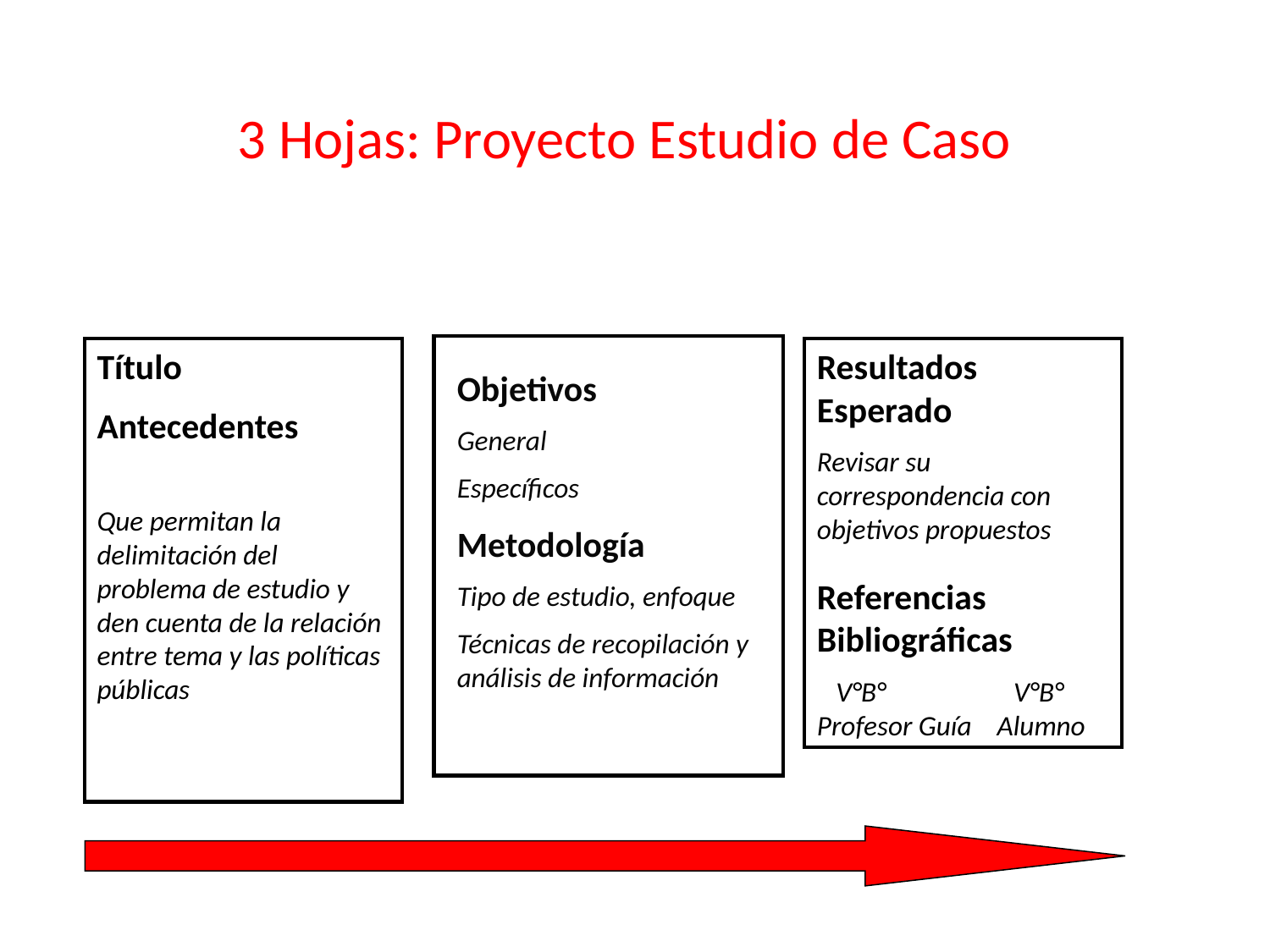

3 Hojas: Proyecto Estudio de Caso

Título

Antecedentes

Que permitan la delimitación del problema de estudio y den cuenta de la relación entre tema y las políticas públicas

Resultados Esperado
Revisar su correspondencia con objetivos propuestos

Referencias Bibliográficas
   V°B° 	           V°B°      Profesor Guía    Alumno
Objetivos
General
Específicos
Metodología
Tipo de estudio, enfoque
Técnicas de recopilación y análisis de información